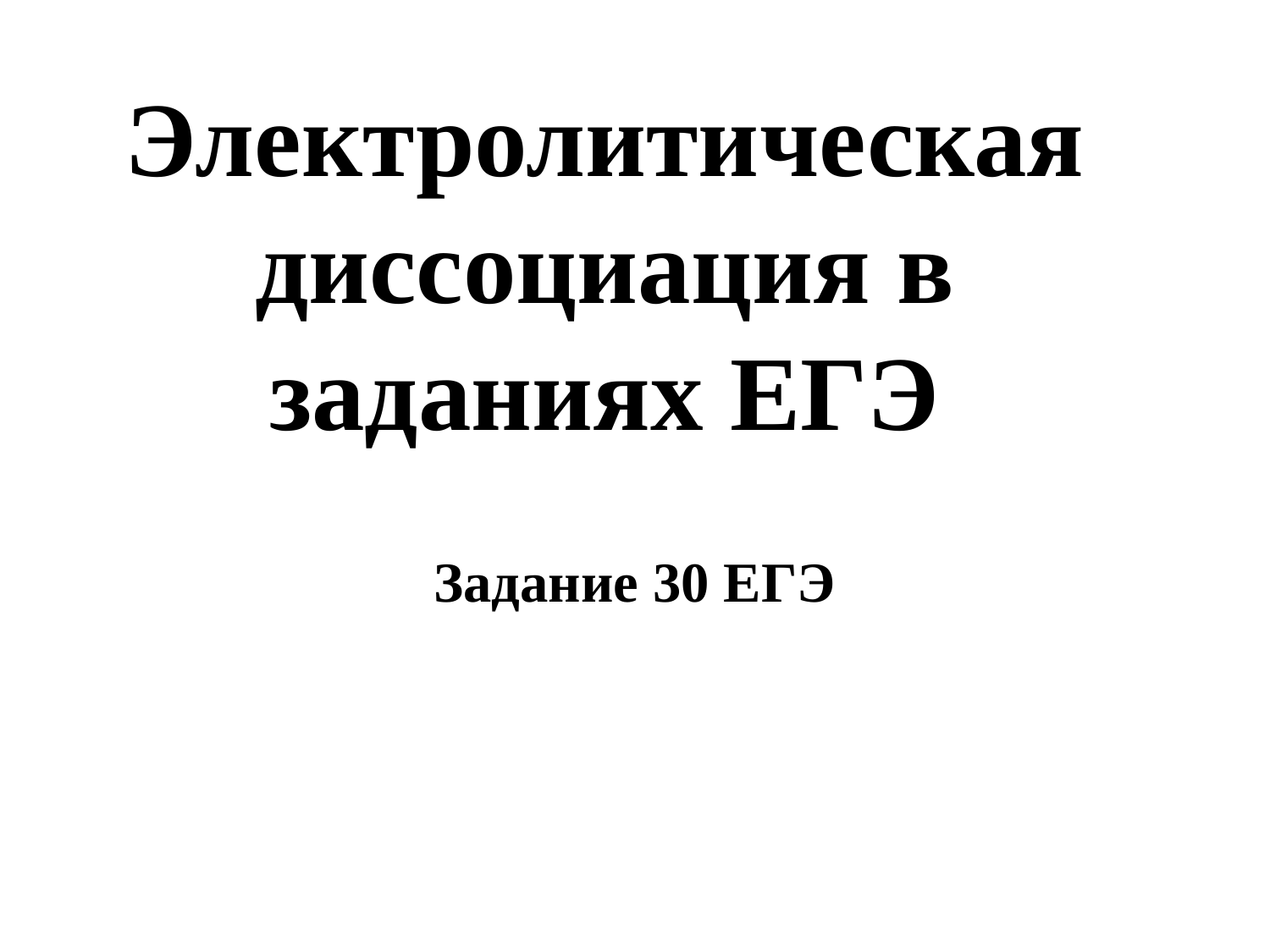

# Электролитическая диссоциация в заданиях ЕГЭ
Задание 30 ЕГЭ